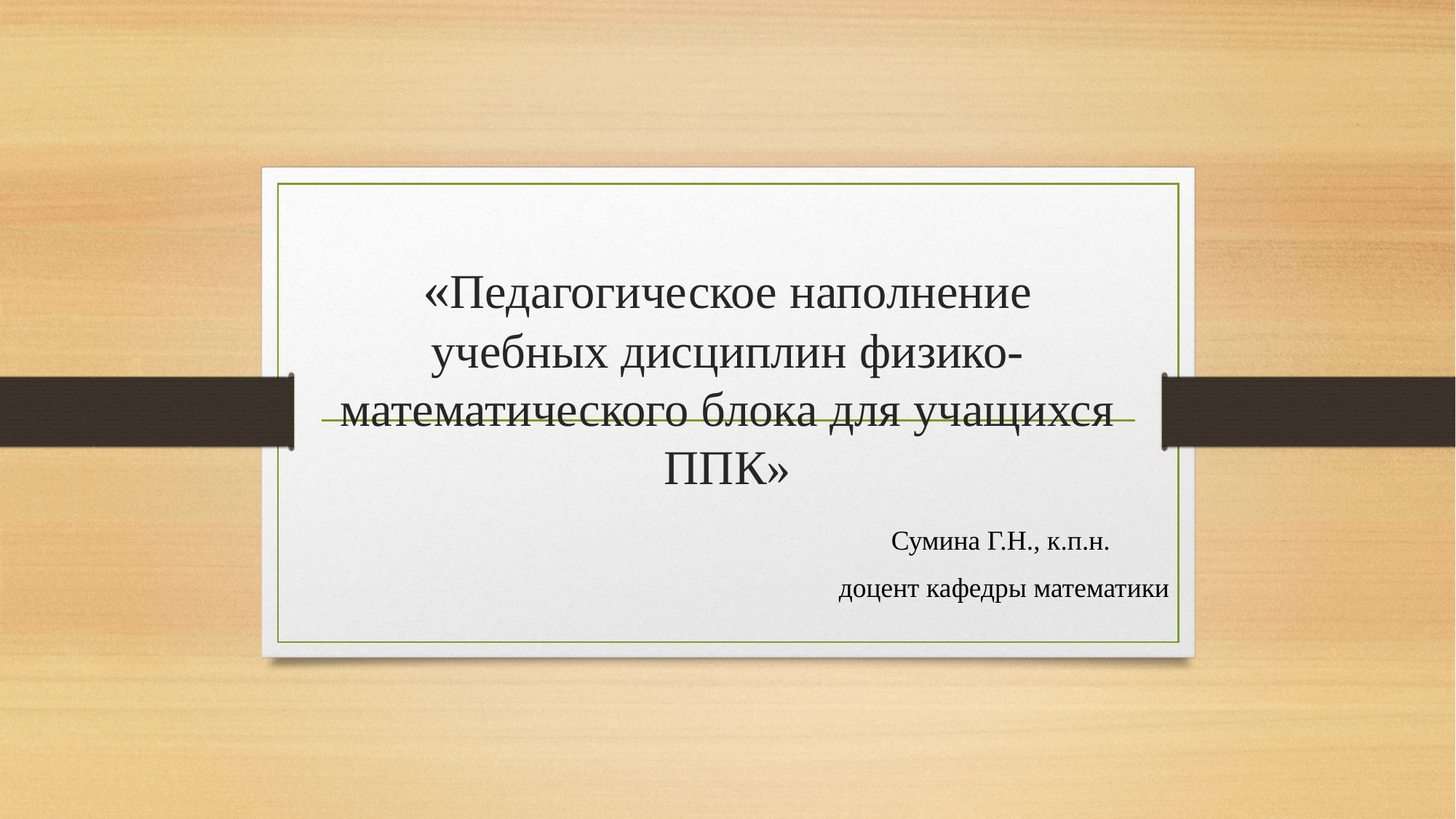

# «Педагогическое наполнение учебных дисциплин физико- математического блока для учащихся ППК»
Сумина Г.Н., к.п.н.
доцент кафедры математики